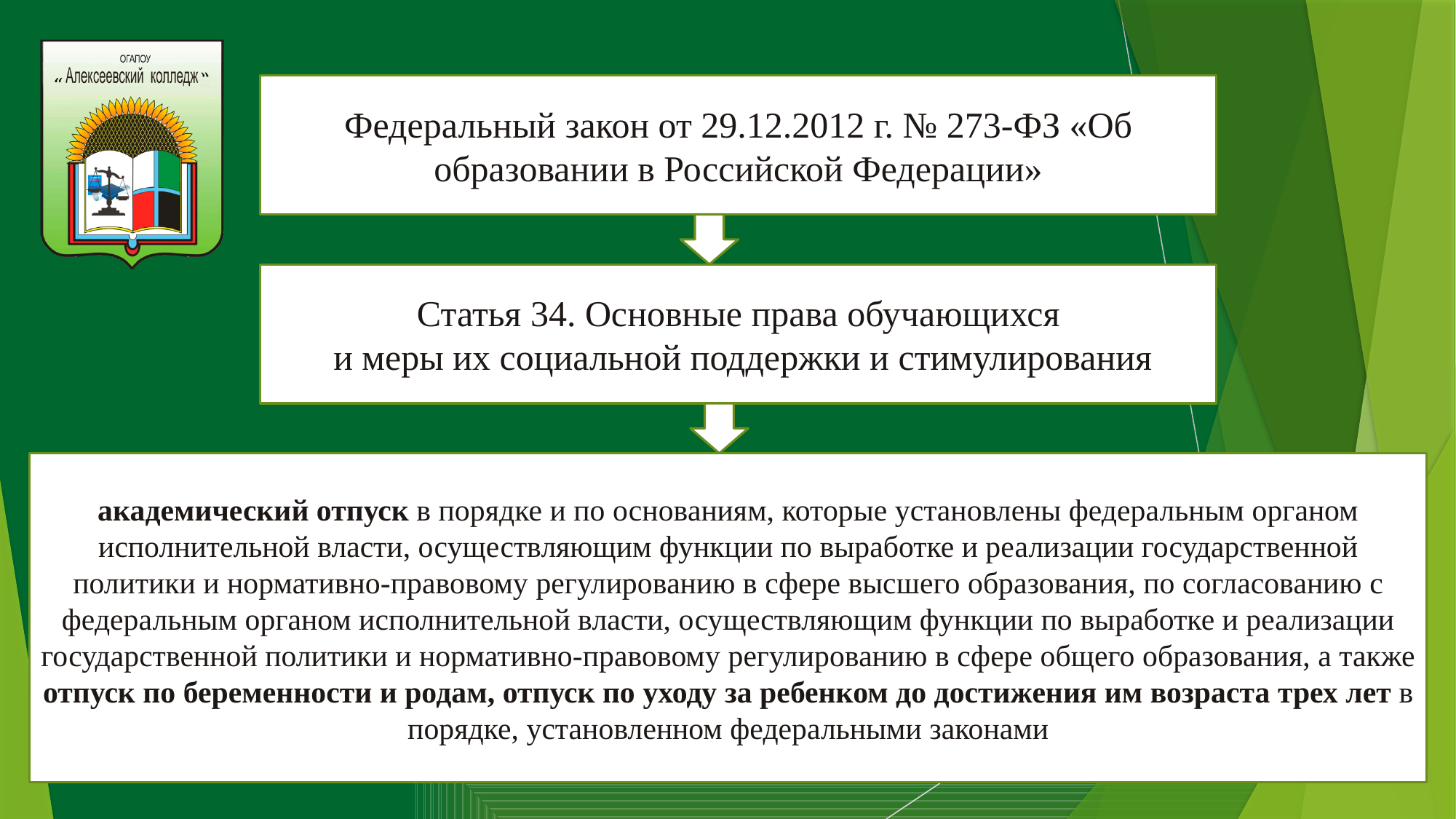

Федеральный закон от 29.12.2012 г. № 273-ФЗ «Об образовании в Российской Федерации»

Статья 34. Основные права обучающихся
 и меры их социальной поддержки и стимулирования

академический отпуск в порядке и по основаниям, которые установлены федеральным органом исполнительной власти, осуществляющим функции по выработке и реализации государственной политики и нормативно-правовому регулированию в сфере высшего образования, по согласованию с федеральным органом исполнительной власти, осуществляющим функции по выработке и реализации государственной политики и нормативно-правовому регулированию в сфере общего образования, а также отпуск по беременности и родам, отпуск по уходу за ребенком до достижения им возраста трех лет в порядке, установленном федеральными законами